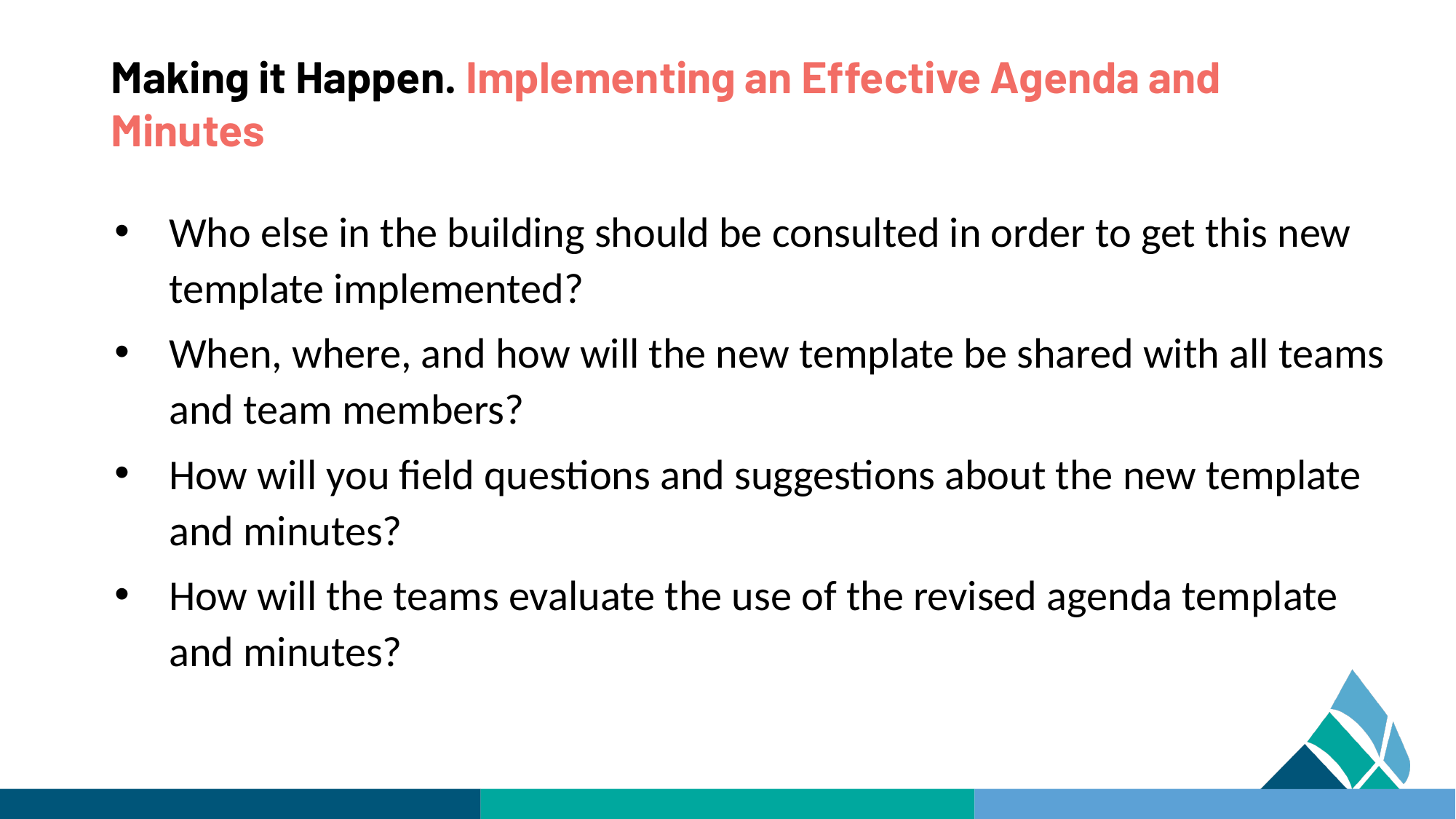

# Making it Happen. Implementing an Effective Agenda and Minutes
Who else in the building should be consulted in order to get this new template implemented?
When, where, and how will the new template be shared with all teams and team members?
How will you field questions and suggestions about the new template and minutes?
How will the teams evaluate the use of the revised agenda template and minutes?